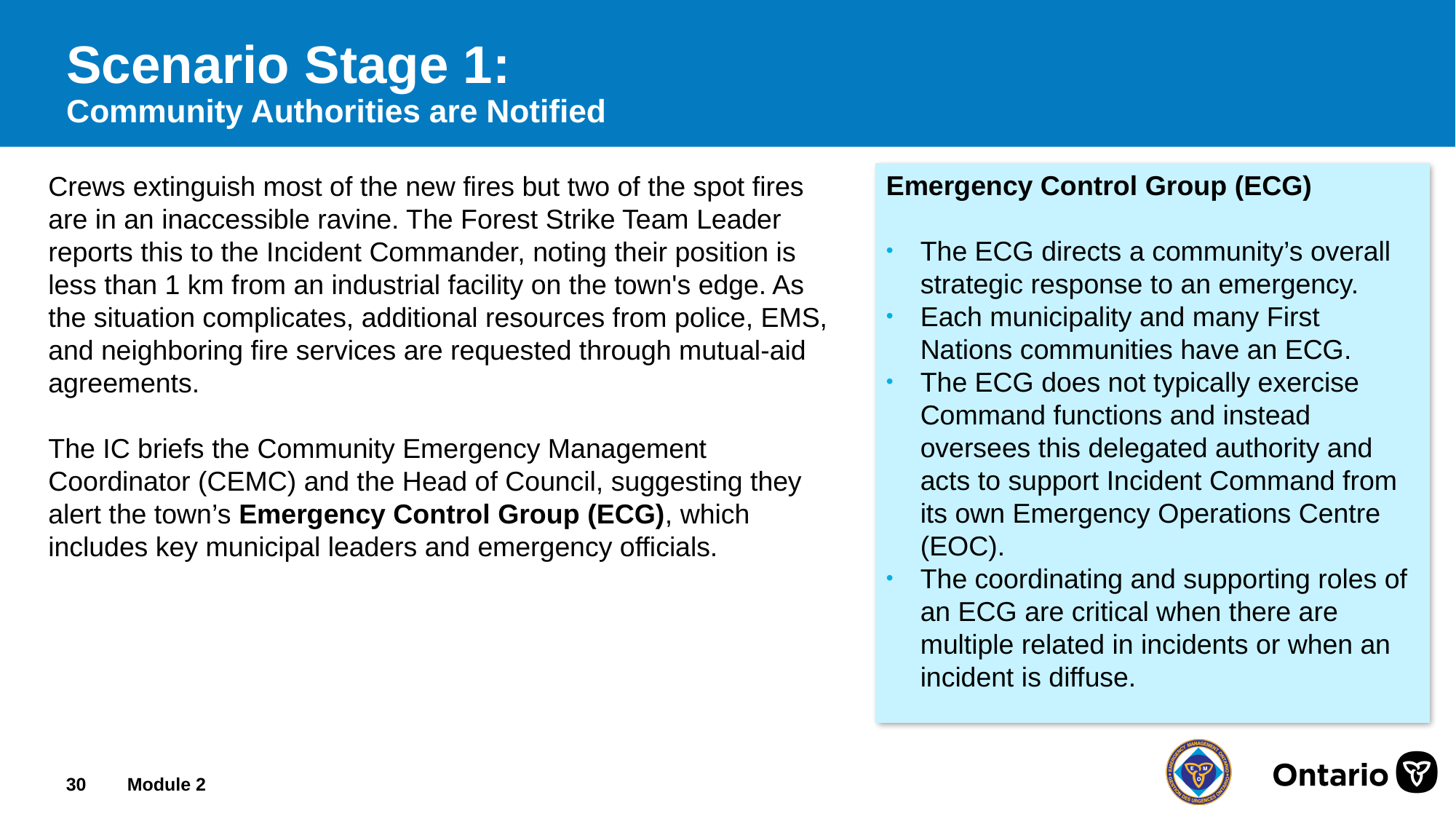

# Scenario Stage 1: Community Authorities are Notified
Crews extinguish most of the new fires but two of the spot fires are in an inaccessible ravine. The Forest Strike Team Leader reports this to the Incident Commander, noting their position is less than 1 km from an industrial facility on the town's edge. As the situation complicates, additional resources from police, EMS, and neighboring fire services are requested through mutual-aid agreements.

The IC briefs the Community Emergency Management Coordinator (CEMC) and the Head of Council, suggesting they alert the town’s Emergency Control Group (ECG), which includes key municipal leaders and emergency officials.
Emergency Control Group (ECG)

The ECG directs a community’s overall strategic response to an emergency.
Each municipality and many First Nations communities have an ECG.
The ECG does not typically exercise Command functions and instead oversees this delegated authority and acts to support Incident Command from its own Emergency Operations Centre (EOC).
The coordinating and supporting roles of an ECG are critical when there are multiple related in incidents or when an incident is diffuse.
30
Module 2